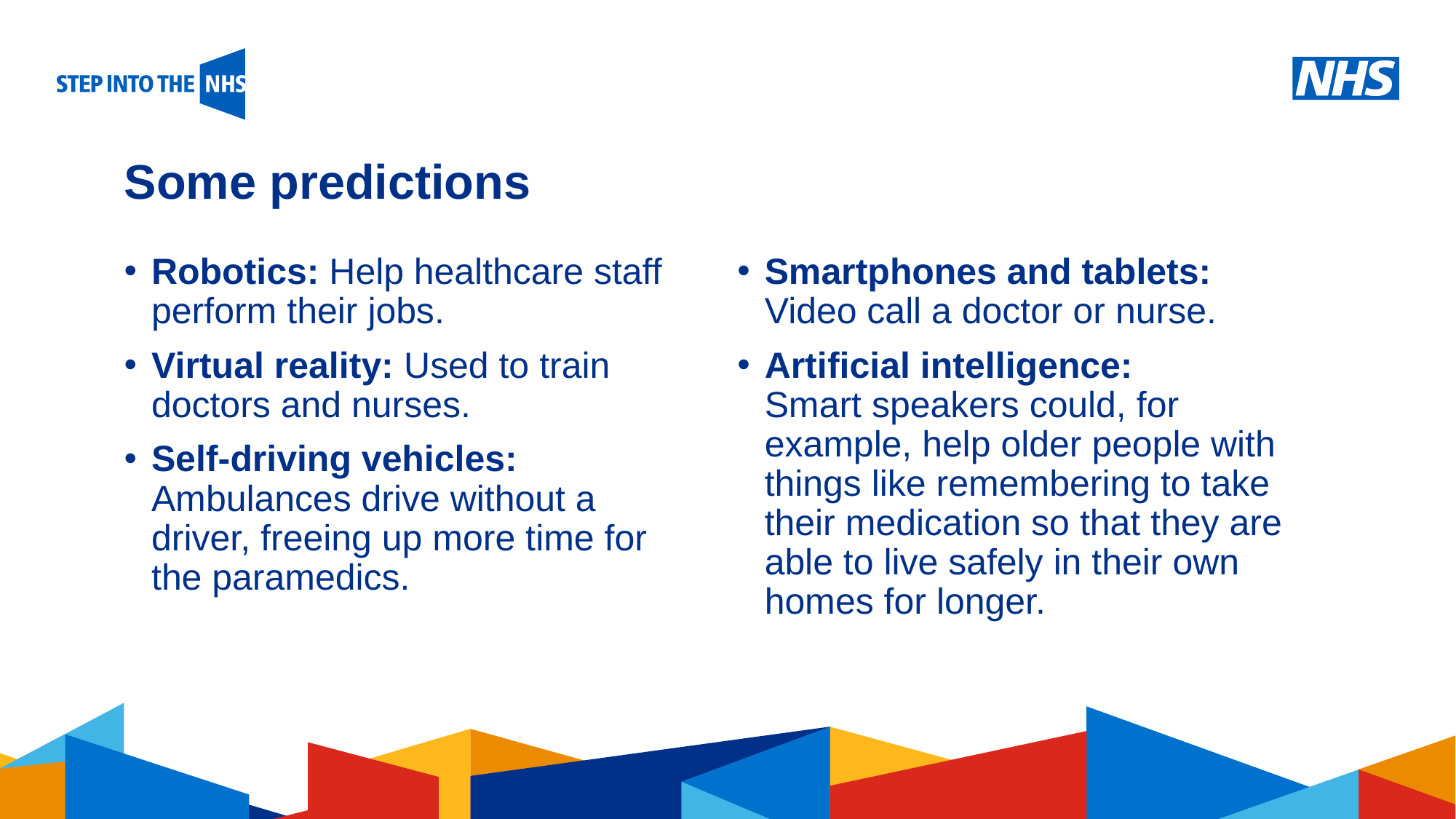

# Some predictions
Robotics: Help healthcare staff perform their jobs.
Virtual reality: Used to train doctors and nurses.
Self-driving vehicles: Ambulances drive without a driver, freeing up more time for the paramedics.
Smartphones and tablets:
Video call a doctor or nurse.
Artificial intelligence:
Smart speakers could, for example, help older people with things like remembering to take their medication so that they are able to live safely in their own homes for longer.